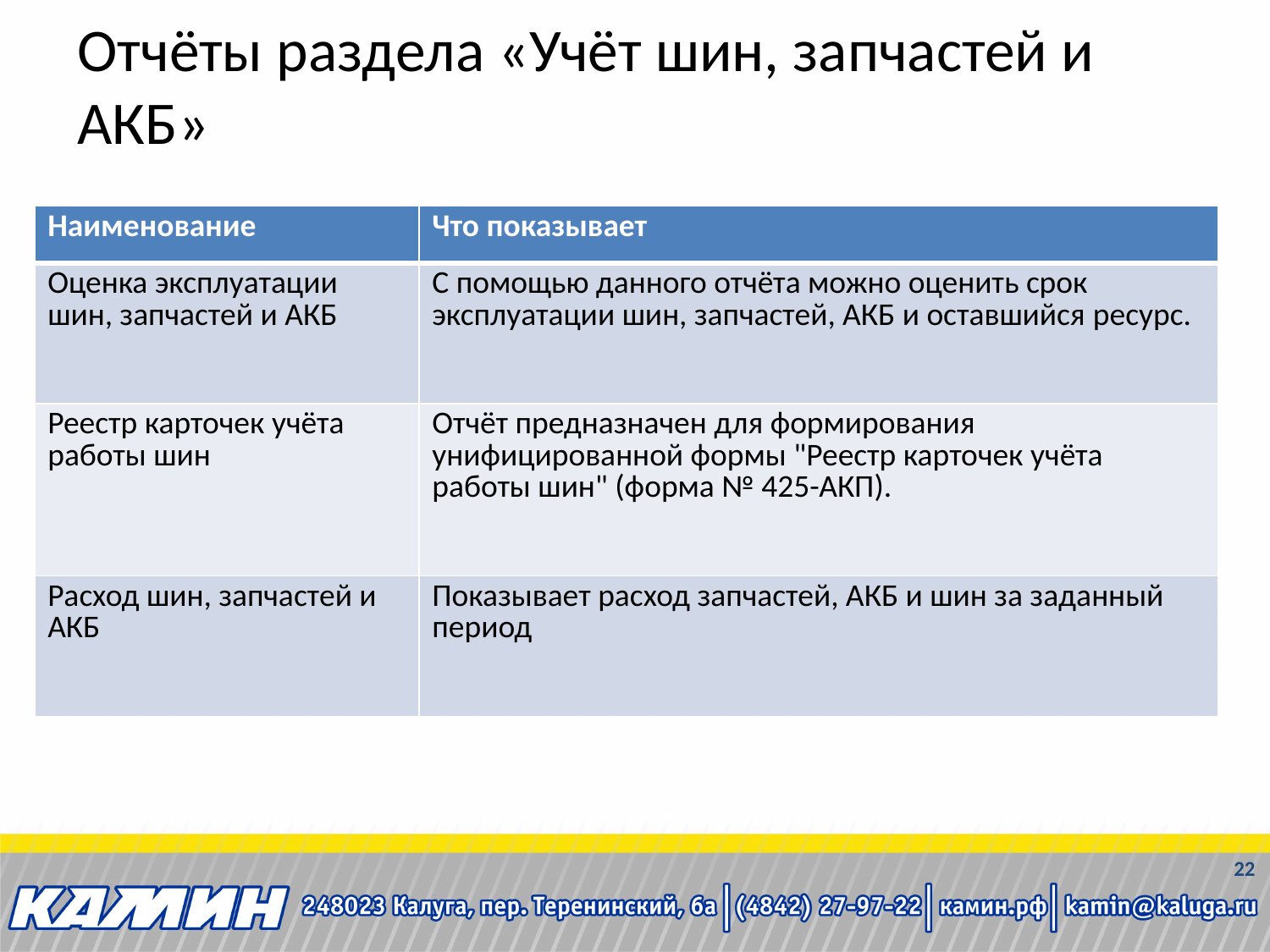

# Отчёты раздела «Учёт шин, запчастей и АКБ»
| Наименование | Что показывает |
| --- | --- |
| Оценка эксплуатации шин, запчастей и АКБ | С помощью данного отчёта можно оценить срок эксплуатации шин, запчастей, АКБ и оставшийся ресурс. |
| Реестр карточек учёта работы шин | Отчёт предназначен для формирования унифицированной формы "Реестр карточек учёта работы шин" (форма № 425-АКП). |
| Расход шин, запчастей и АКБ | Показывает расход запчастей, АКБ и шин за заданный период |
22